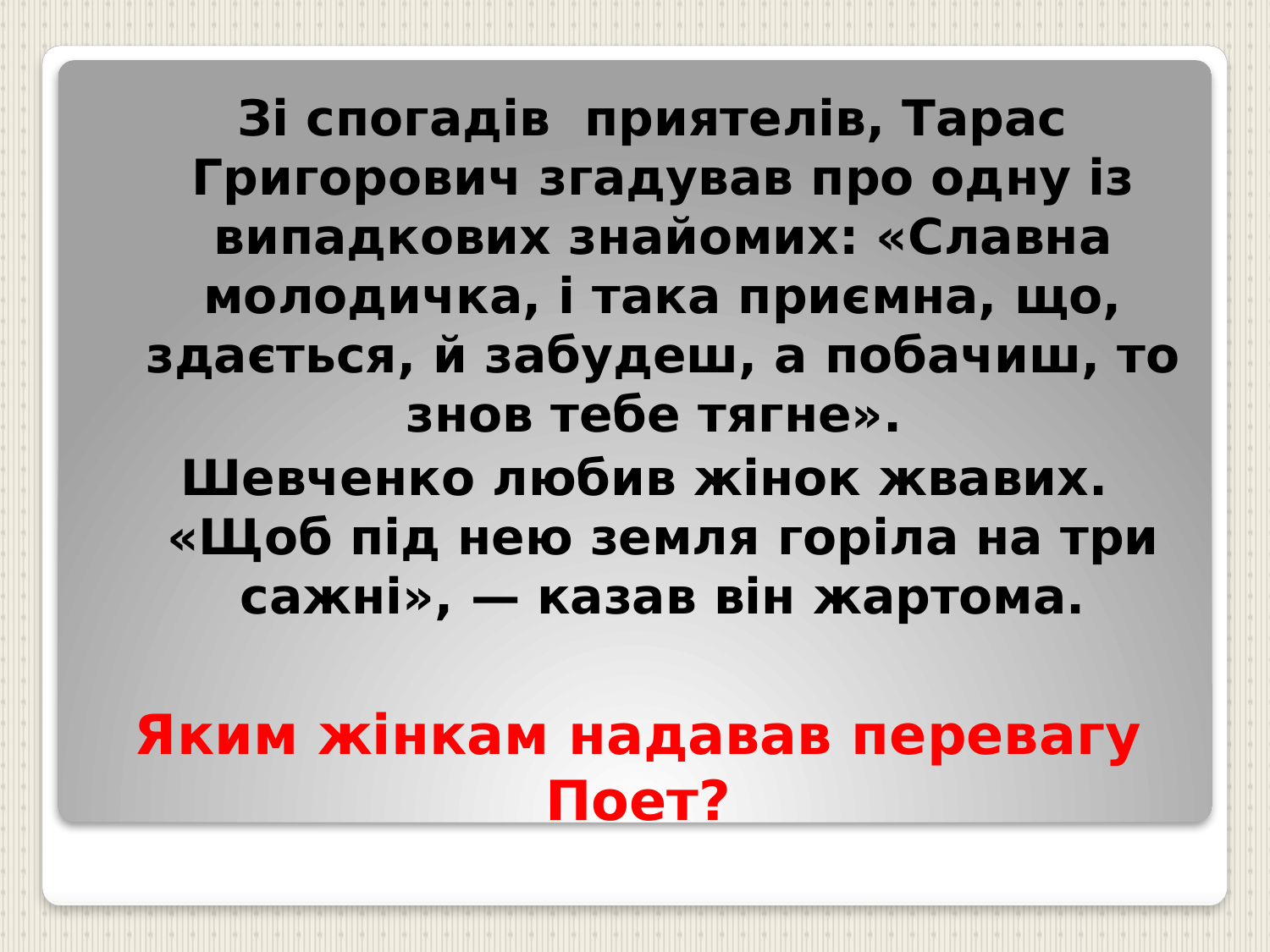

Зі спогадів  приятелів, Тарас Григорович згадував про одну із випадкових знайомих: «Славна молодичка, і така приємна, що, здається, й забудеш, а побачиш, то знов тебе тягне».
Шевченко любив жінок жвавих. «Щоб під нею земля горіла на три сажні», — казав він жартома.

# Яким жінкам надавав перевагу Поет?